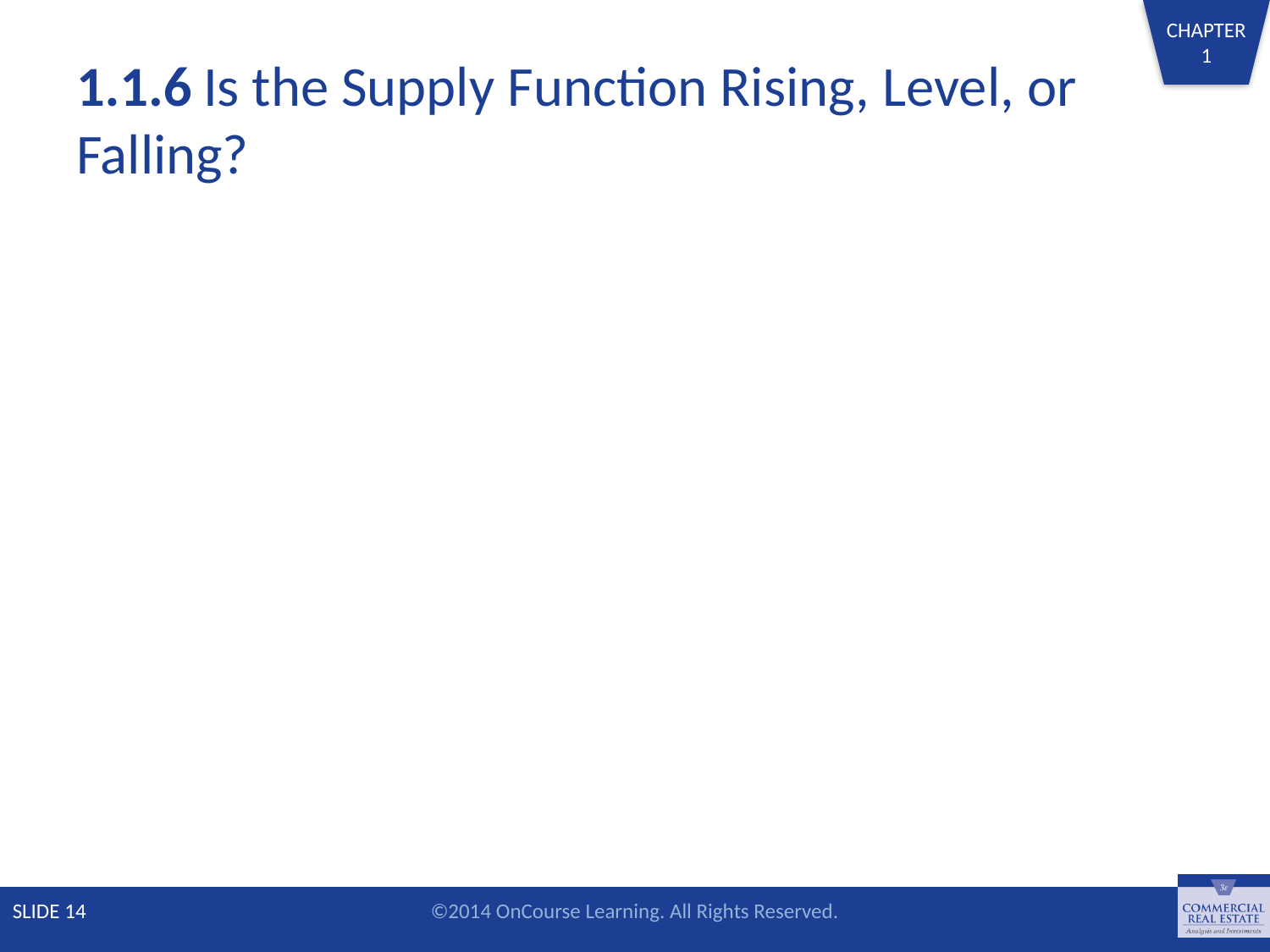

# 1.1.6	Is the Supply Function Rising, Level, or Falling?

SLIDE 14